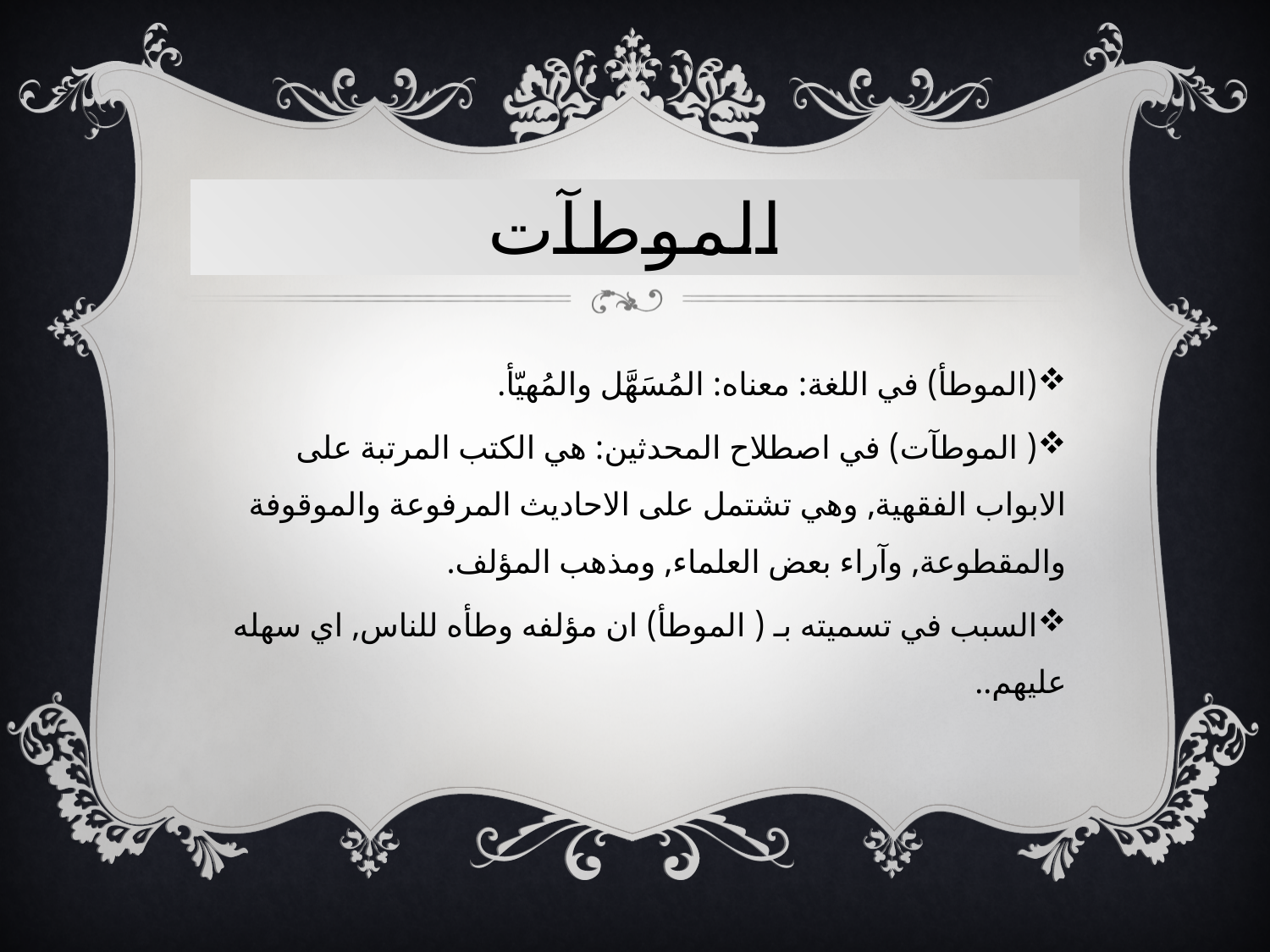

# الموطآت
(الموطأ) في اللغة: معناه: المُسَهَّل والمُهيّأ.
( الموطآت) في اصطلاح المحدثين: هي الكتب المرتبة على الابواب الفقهية, وهي تشتمل على الاحاديث المرفوعة والموقوفة والمقطوعة, وآراء بعض العلماء, ومذهب المؤلف.
السبب في تسميته بـ ( الموطأ) ان مؤلفه وطأه للناس, اي سهله عليهم..